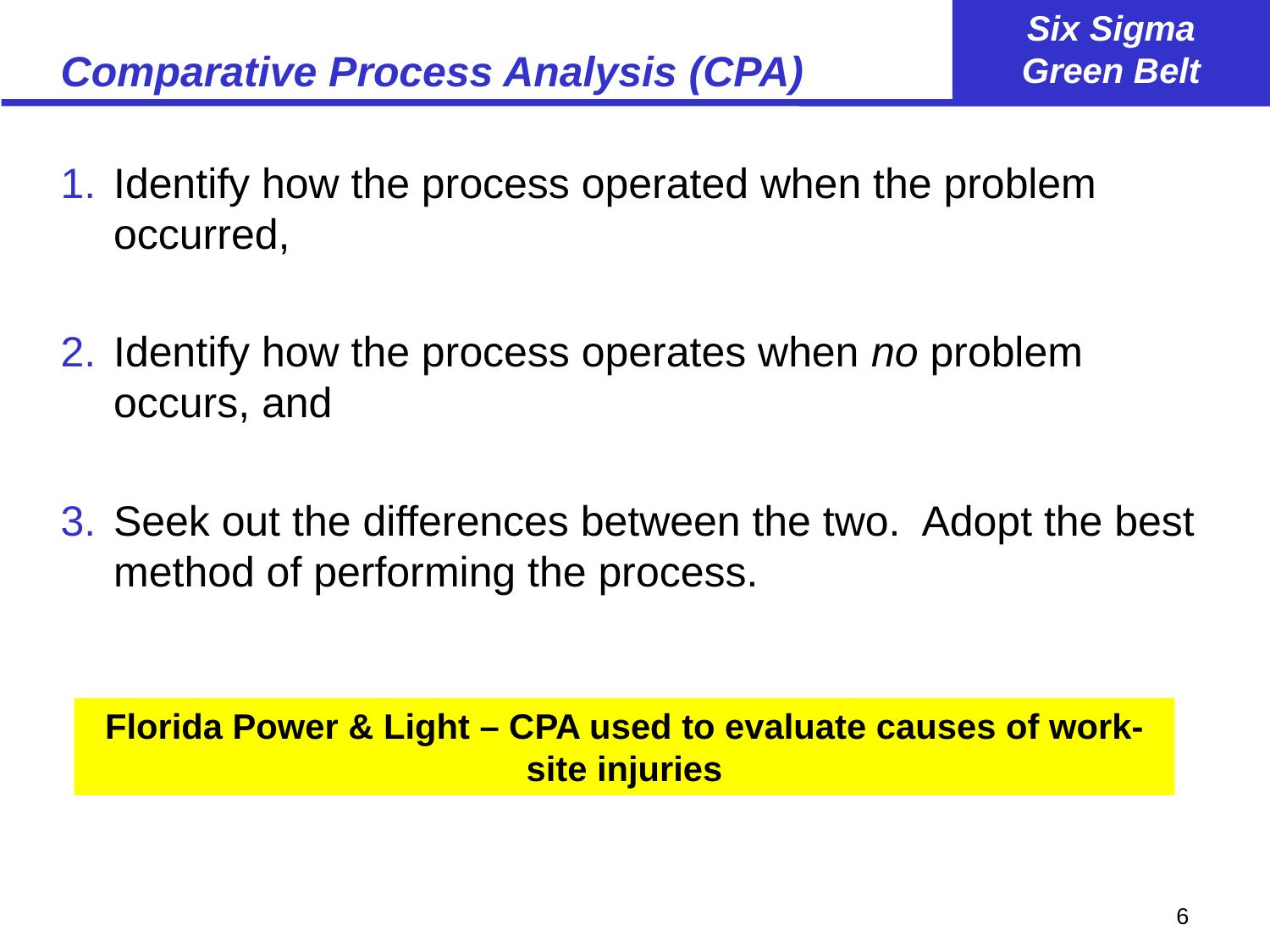

# Comparative Process Analysis (CPA)
Identify how the process operated when the problem occurred,

Identify how the process operates when no problem occurs, and

Seek out the differences between the two.  Adopt the best method of performing the process.
Florida Power & Light – CPA used to evaluate causes of work-site injuries